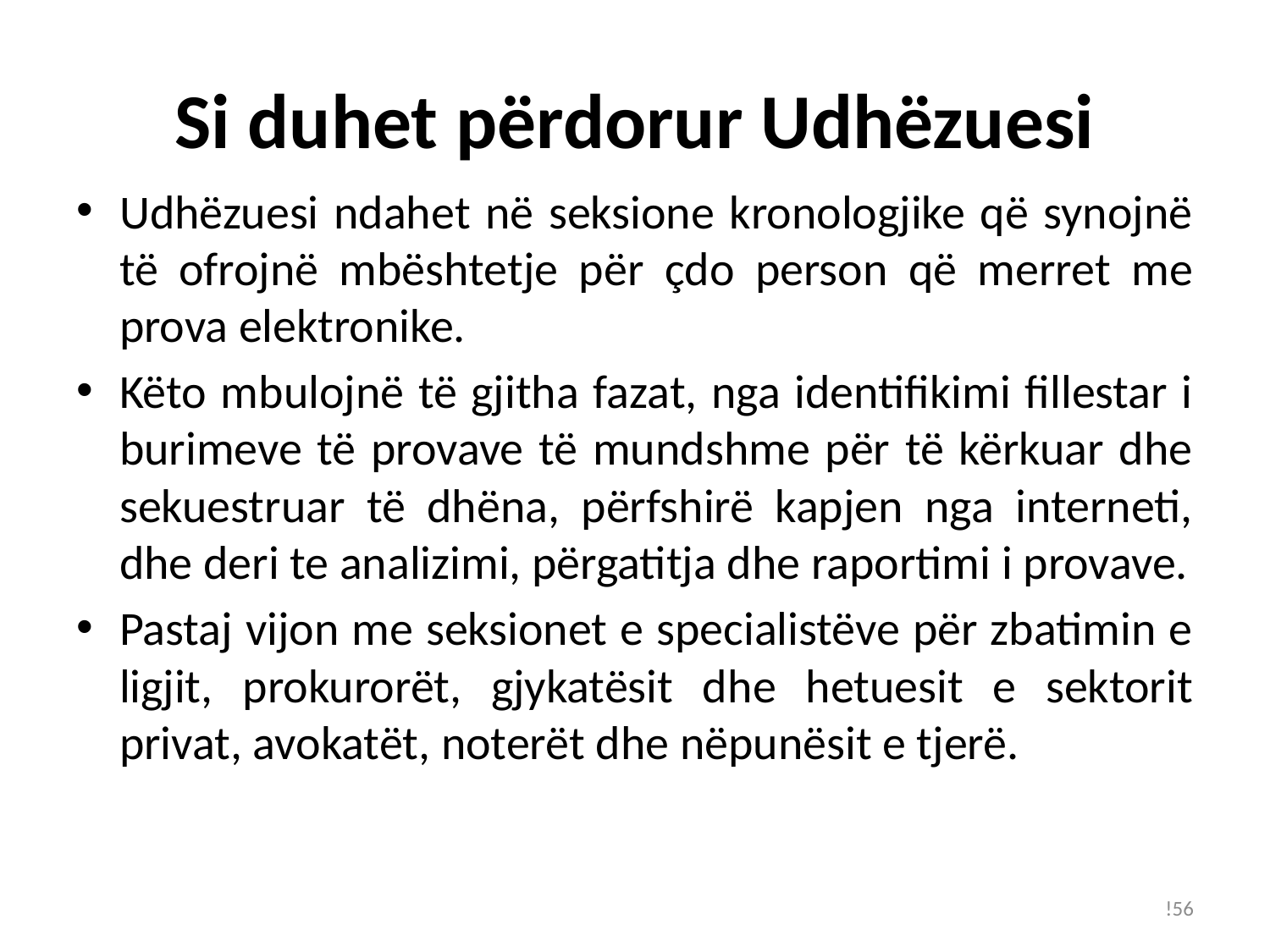

# Si duhet përdorur Udhëzuesi
Udhëzuesi ndahet në seksione kronologjike që synojnë të ofrojnë mbështetje për çdo person që merret me prova elektronike.
Këto mbulojnë të gjitha fazat, nga identifikimi fillestar i burimeve të provave të mundshme për të kërkuar dhe sekuestruar të dhëna, përfshirë kapjen nga interneti, dhe deri te analizimi, përgatitja dhe raportimi i provave.
Pastaj vijon me seksionet e specialistëve për zbatimin e ligjit, prokurorët, gjykatësit dhe hetuesit e sektorit privat, avokatët, noterët dhe nëpunësit e tjerë.
!56